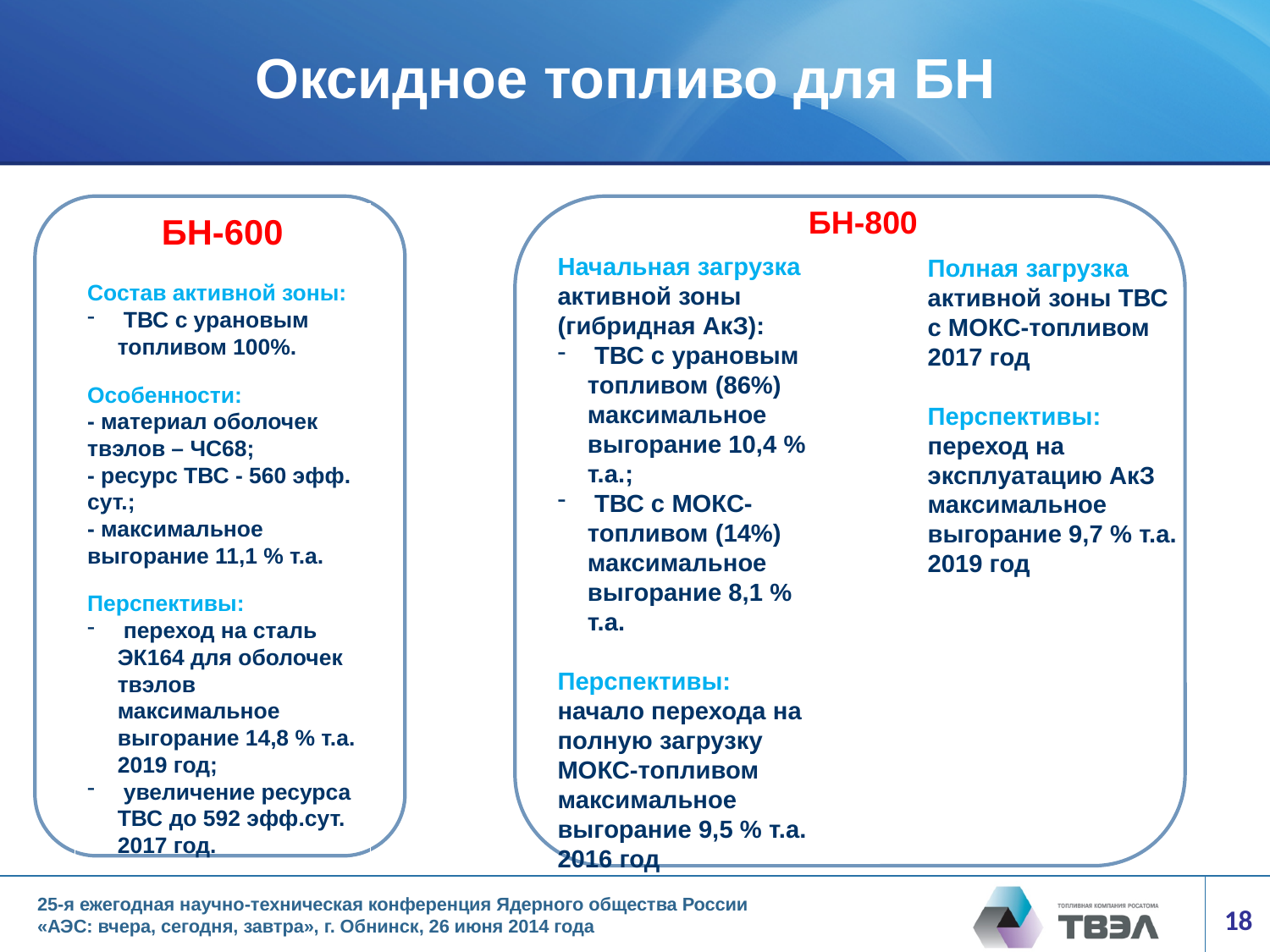

Оксидное топливо для БН

БН-800
БН-600

Состав активной зоны:
 ТВС с урановым топливом 100%.

Особенности:
- материал оболочек твэлов – ЧС68;
- ресурс ТВС - 560 эфф. сут.;
- максимальное выгорание 11,1 % т.а.

Перспективы:
 переход на сталь ЭК164 для оболочек твэлов  максимальное выгорание 14,8 % т.а. 2019 год;
 увеличение ресурса ТВС до 592 эфф.сут. 2017 год.
Начальная загрузка активной зоны (гибридная АкЗ):
 ТВС с урановым топливом (86%) максимальное выгорание 10,4 % т.а.;
 ТВС с МОКС-топливом (14%) максимальное выгорание 8,1 % т.а.

Перспективы:
начало перехода на полную загрузку МОКС-топливом максимальное выгорание 9,5 % т.а. 2016 год
Полная загрузка
активной зоны ТВС с МОКС-топливом 2017 год

Перспективы:
переход на эксплуатацию АкЗ максимальное выгорание 9,7 % т.а. 2019 год